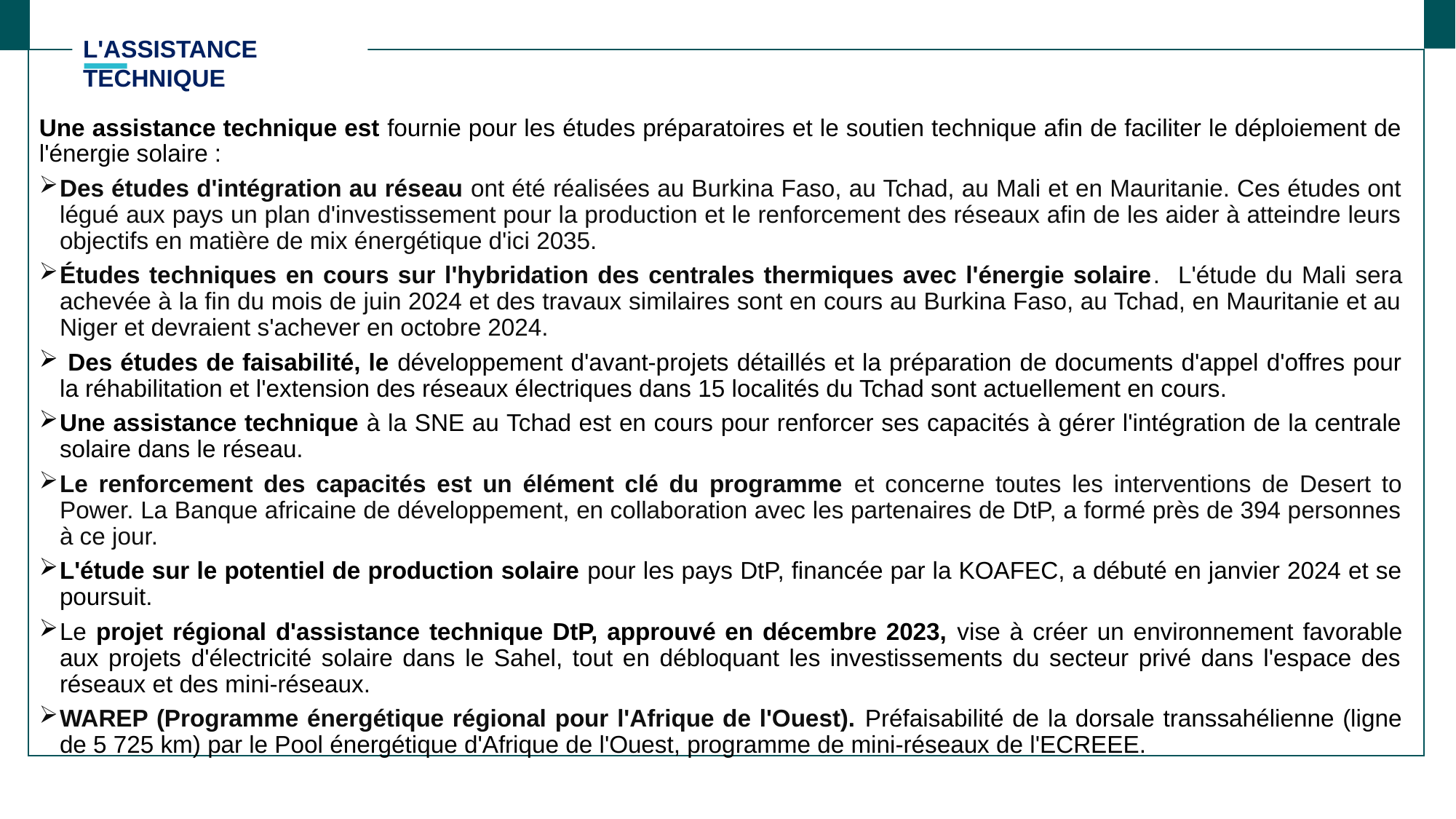

L'ASSISTANCE TECHNIQUE

Une assistance technique est fournie pour les études préparatoires et le soutien technique afin de faciliter le déploiement de l'énergie solaire :
Des études d'intégration au réseau ont été réalisées au Burkina Faso, au Tchad, au Mali et en Mauritanie. Ces études ont légué aux pays un plan d'investissement pour la production et le renforcement des réseaux afin de les aider à atteindre leurs objectifs en matière de mix énergétique d'ici 2035.
Études techniques en cours sur l'hybridation des centrales thermiques avec l'énergie solaire.  L'étude du Mali sera achevée à la fin du mois de juin 2024 et des travaux similaires sont en cours au Burkina Faso, au Tchad, en Mauritanie et au Niger et devraient s'achever en octobre 2024.
 Des études de faisabilité, le développement d'avant-projets détaillés et la préparation de documents d'appel d'offres pour la réhabilitation et l'extension des réseaux électriques dans 15 localités du Tchad sont actuellement en cours.
Une assistance technique à la SNE au Tchad est en cours pour renforcer ses capacités à gérer l'intégration de la centrale solaire dans le réseau.
Le renforcement des capacités est un élément clé du programme et concerne toutes les interventions de Desert to Power. La Banque africaine de développement, en collaboration avec les partenaires de DtP, a formé près de 394 personnes à ce jour.
L'étude sur le potentiel de production solaire pour les pays DtP, financée par la KOAFEC, a débuté en janvier 2024 et se poursuit.
Le projet régional d'assistance technique DtP, approuvé en décembre 2023, vise à créer un environnement favorable aux projets d'électricité solaire dans le Sahel, tout en débloquant les investissements du secteur privé dans l'espace des réseaux et des mini-réseaux.
WAREP (Programme énergétique régional pour l'Afrique de l'Ouest). Préfaisabilité de la dorsale transsahélienne (ligne de 5 725 km) par le Pool énergétique d'Afrique de l'Ouest, programme de mini-réseaux de l'ECREEE.